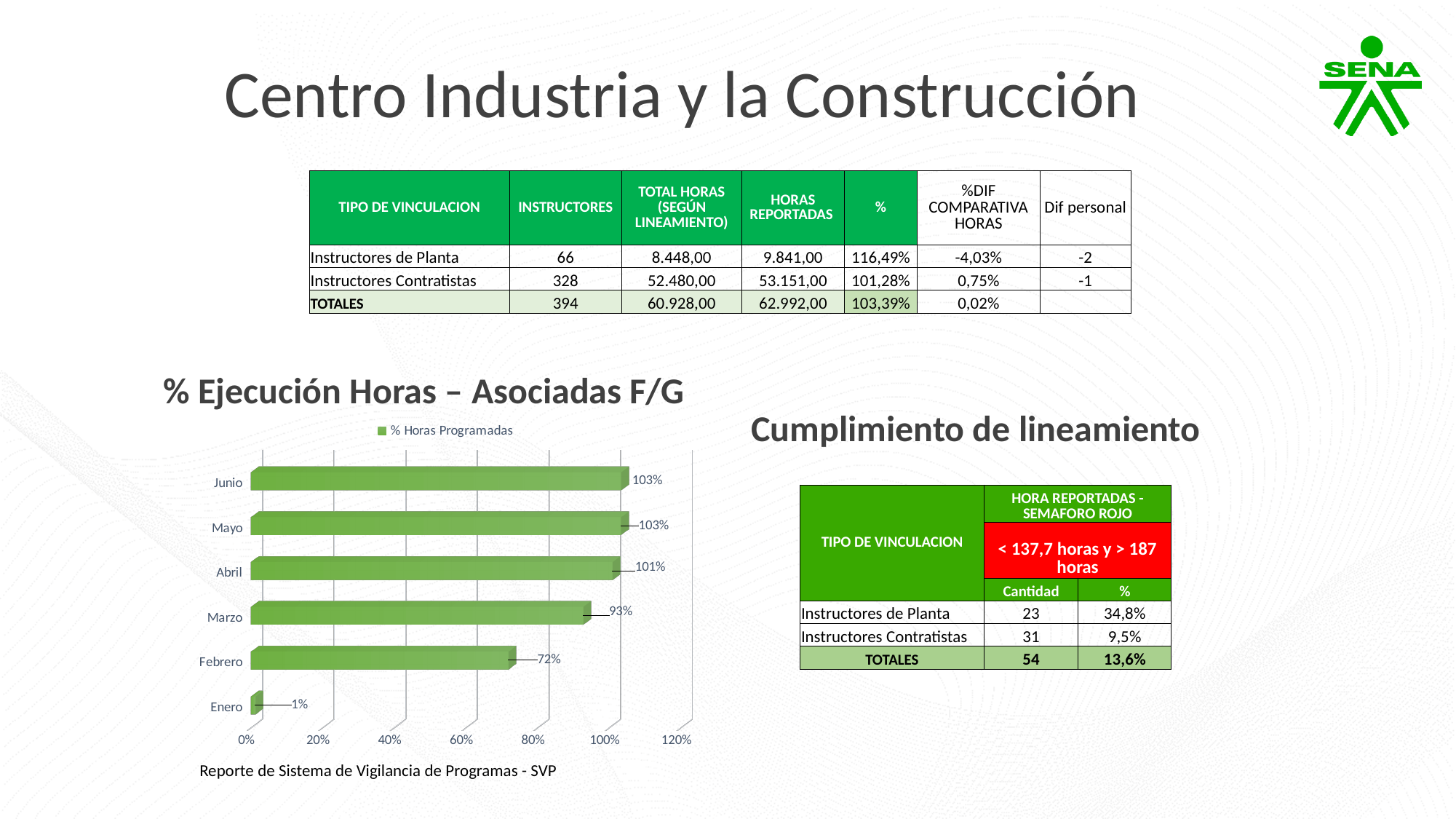

Centro Industria y la Construcción
| TIPO DE VINCULACION | INSTRUCTORES | TOTAL HORAS (SEGÚN LINEAMIENTO) | HORAS REPORTADAS | % | %DIF COMPARATIVA HORAS | Dif personal |
| --- | --- | --- | --- | --- | --- | --- |
| Instructores de Planta | 66 | 8.448,00 | 9.841,00 | 116,49% | -4,03% | -2 |
| Instructores Contratistas | 328 | 52.480,00 | 53.151,00 | 101,28% | 0,75% | -1 |
| TOTALES | 394 | 60.928,00 | 62.992,00 | 103,39% | 0,02% |  |
% Ejecución Horas – Asociadas F/G
Cumplimiento de lineamiento

[unsupported chart]

| TIPO DE VINCULACION | HORA REPORTADAS - SEMAFORO ROJO |  |
| --- | --- | --- |
|  | < 137,7 horas y > 187 horas |  |
|  | Cantidad | % |
| Instructores de Planta | 23 | 34,8% |
| Instructores Contratistas | 31 | 9,5% |
| TOTALES | 54 | 13,6% |
Reporte de Sistema de Vigilancia de Programas - SVP